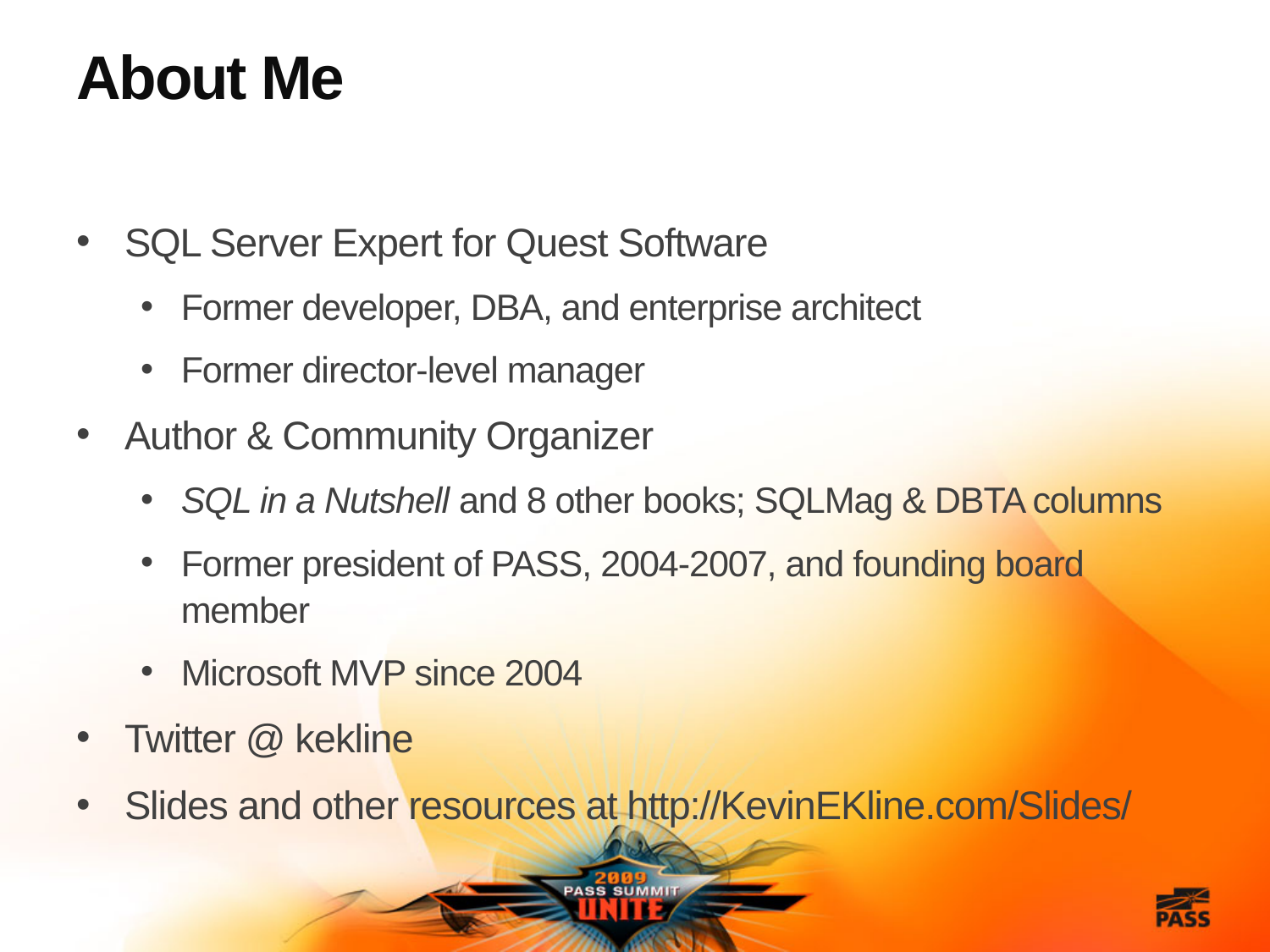

# About Me
About ME…
SQL Server Expert for Quest Software
Former developer, DBA, and enterprise architect
Former director-level manager
Author & Community Organizer
SQL in a Nutshell and 8 other books; SQLMag & DBTA columns
Former president of PASS, 2004-2007, and founding board member
Microsoft MVP since 2004
Twitter @ kekline
Slides and other resources at http://KevinEKline.com/Slides/